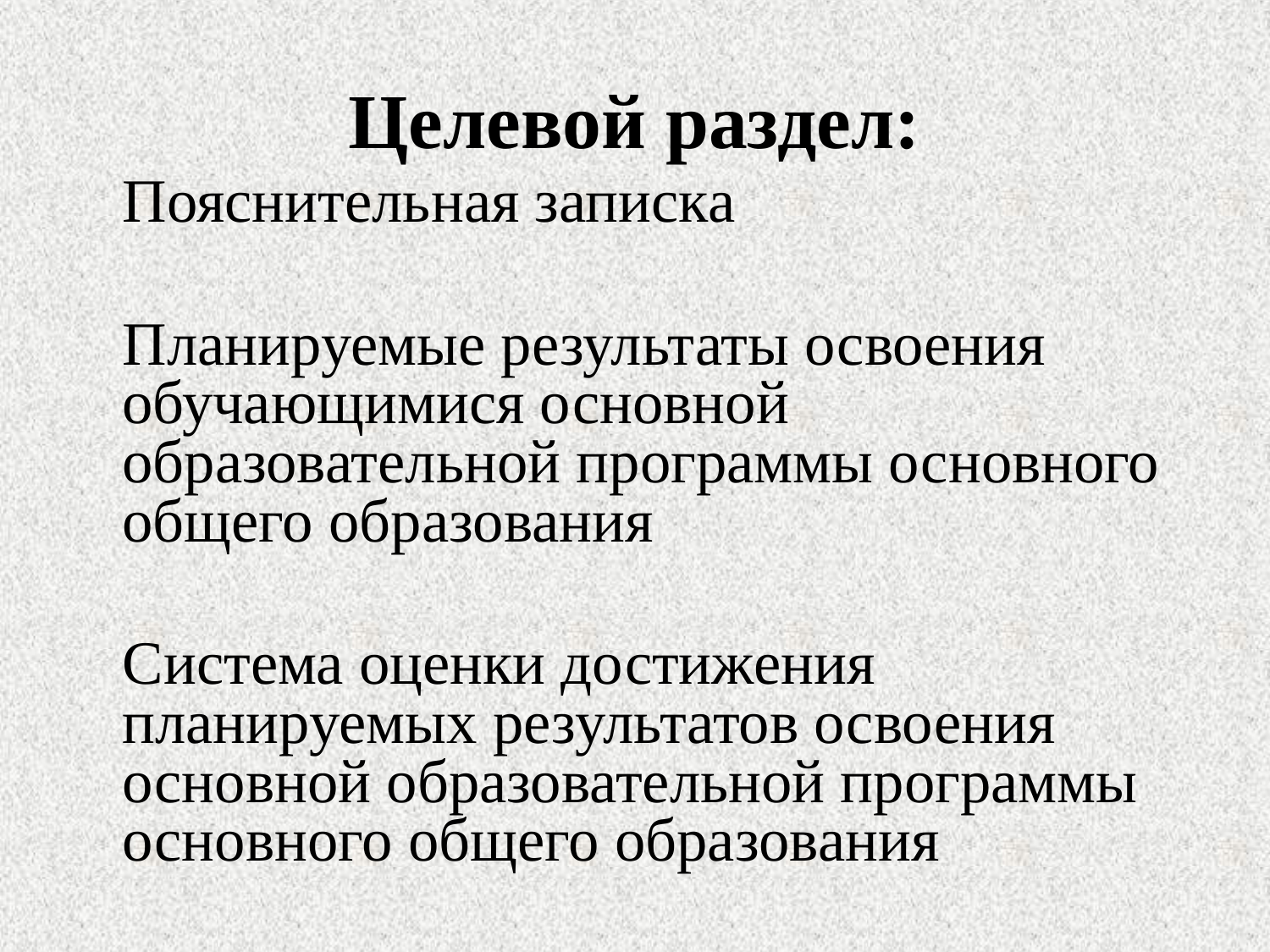

# Целевой раздел:
   Пояснительная записка

   Планируемые результаты освоения обучающимися основной образовательной программы основного общего образования

   Система оценки достижения планируемых результатов освоения основной образовательной программы основного общего образования